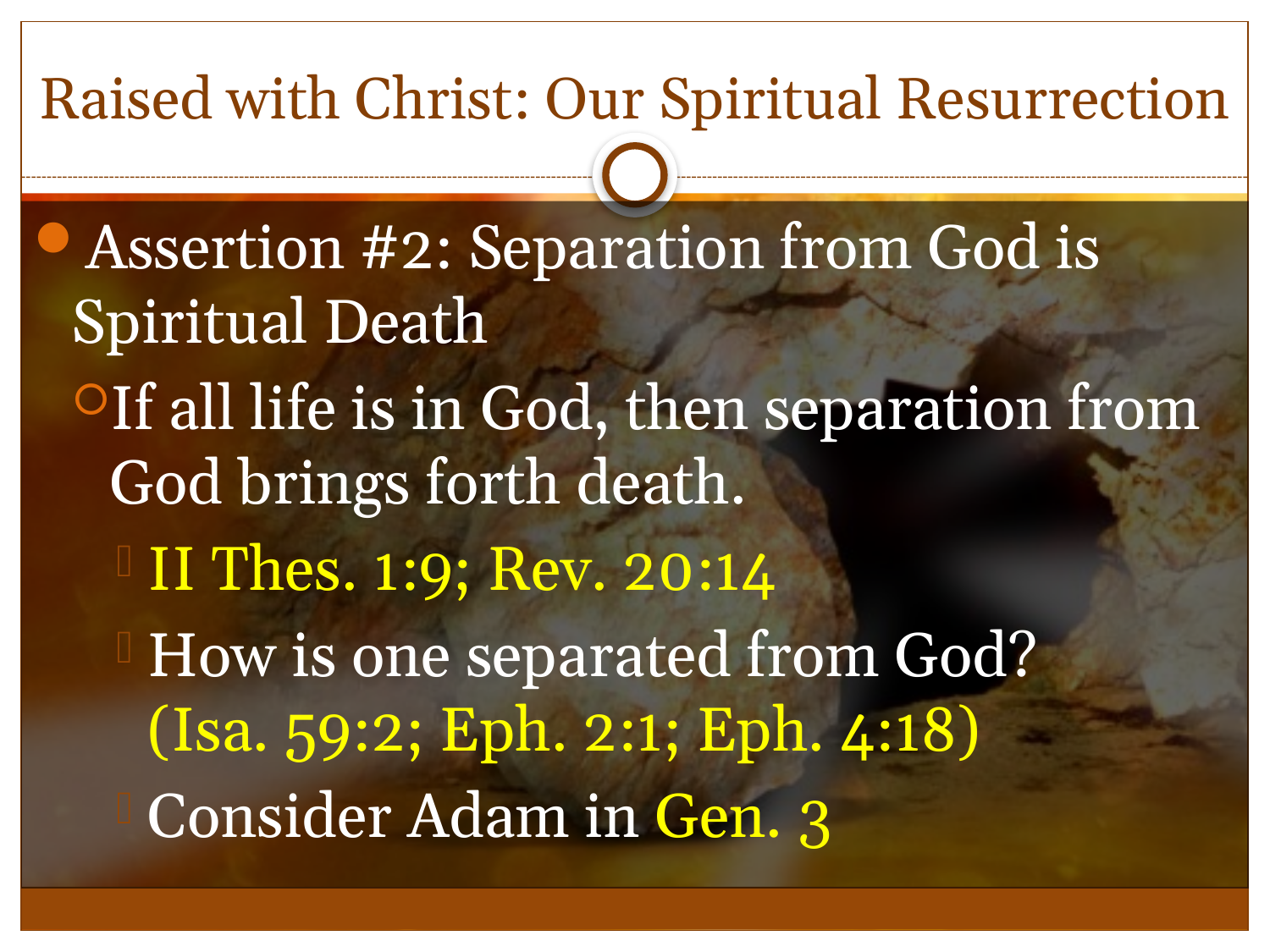

# Raised with Christ: Our Spiritual Resurrection
Assertion #2: Separation from God is Spiritual Death
If all life is in God, then separation from God brings forth death.
II Thes. 1:9; Rev. 20:14
How is one separated from God? 	(Isa. 59:2; Eph. 2:1; Eph. 4:18)
Consider Adam in Gen. 3